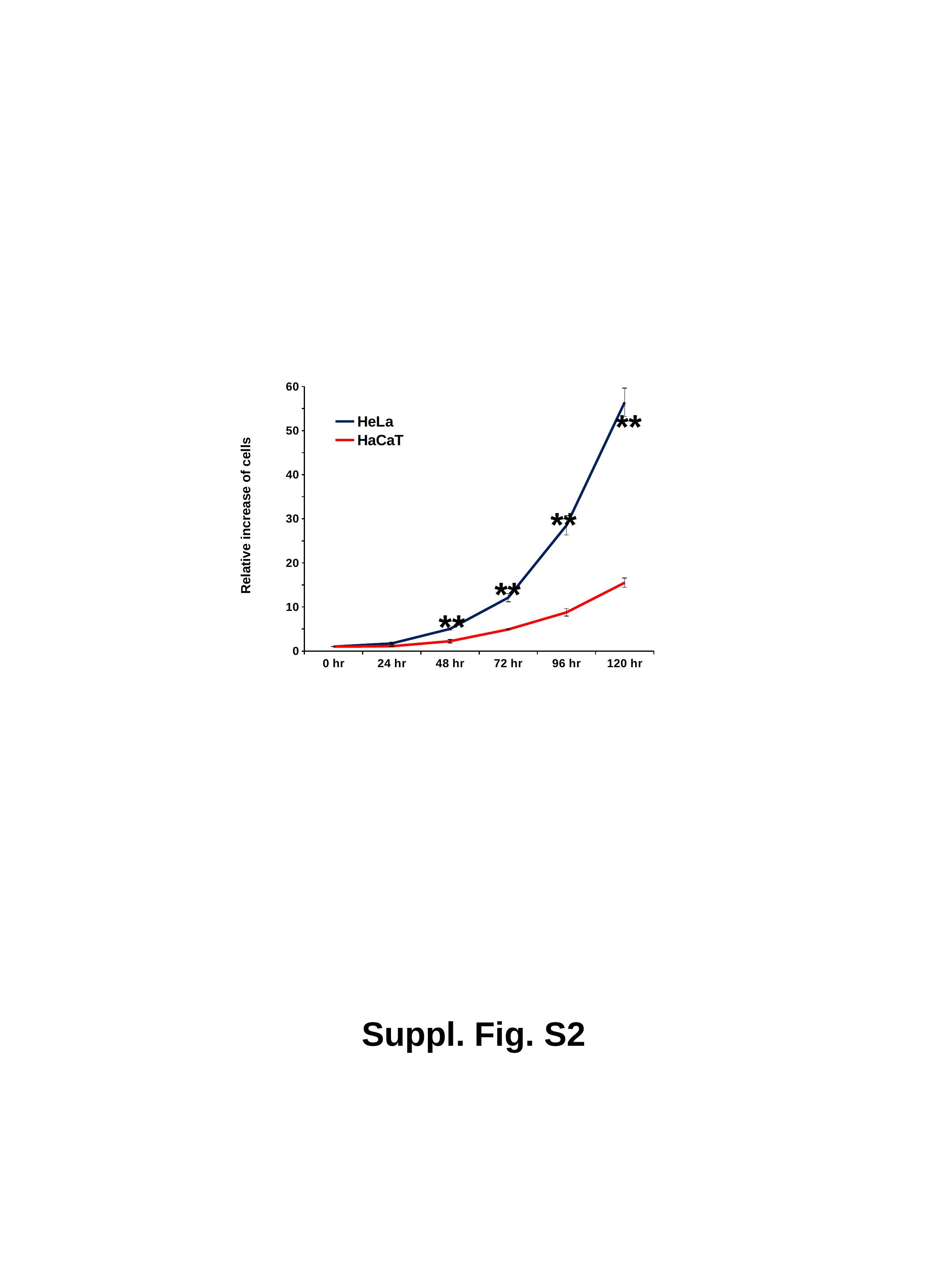

### Chart

| Category |  | HaCaT |
|---|---|---|
| 0 hr | 1.0 | 1.0 |
| 24 hr | 1.723333333333334 | 1.093 |
| 48 hr | 5.016666666666668 | 2.23 |
| 72 hr | 12.1 | 4.8933333333333415 |
| 96 hr | 28.5 | 8.76 |
| 120 hr | 56.43333333333333 | 15.5 |
**
**
Relative increase of cells
**
**
Suppl. Fig. S2